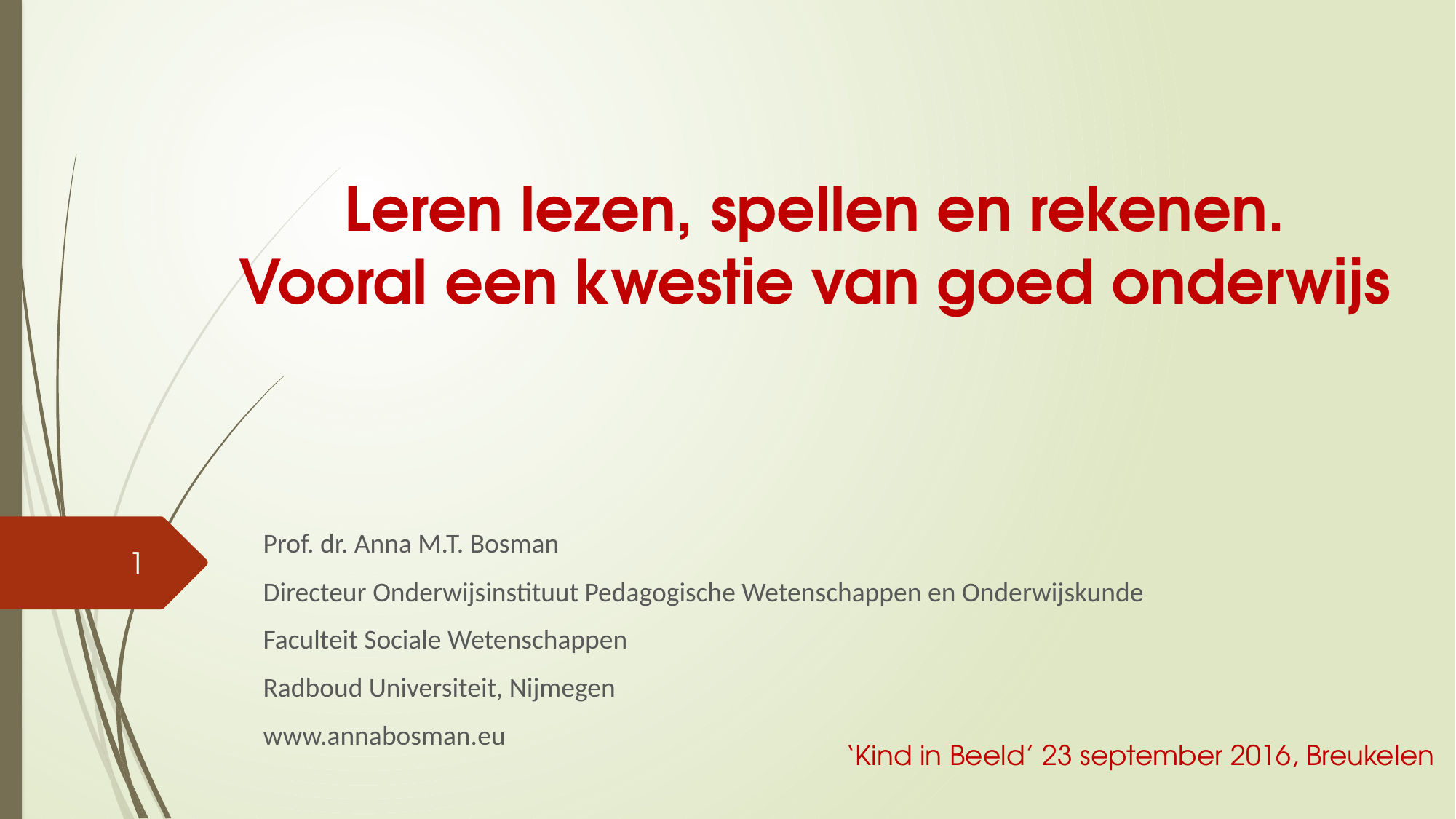

# Leren lezen, spellen en rekenen. Vooral een kwestie van goed onderwijs
Prof. dr. Anna M.T. Bosman
Directeur Onderwijsinstituut Pedagogische Wetenschappen en Onderwijskunde
Faculteit Sociale Wetenschappen
Radboud Universiteit, Nijmegen
www.annabosman.eu
1
‘Kind in Beeld’ 23 september 2016, Breukelen